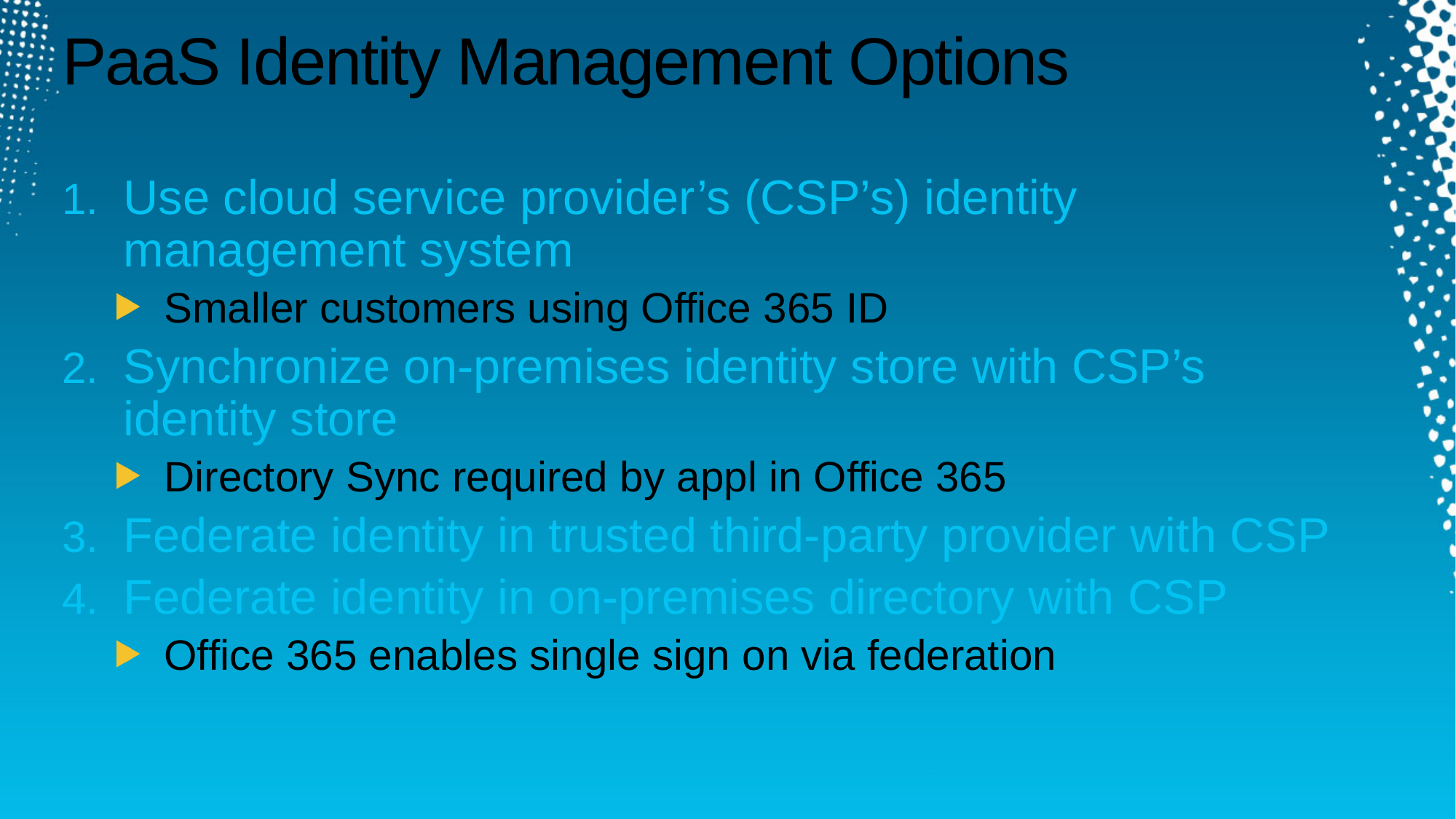

# PaaS Identity Management Options
Use cloud service provider’s (CSP’s) identity management system
Smaller customers using Office 365 ID
Synchronize on-premises identity store with CSP’s identity store
Directory Sync required by appl in Office 365
Federate identity in trusted third-party provider with CSP
Federate identity in on-premises directory with CSP
Office 365 enables single sign on via federation